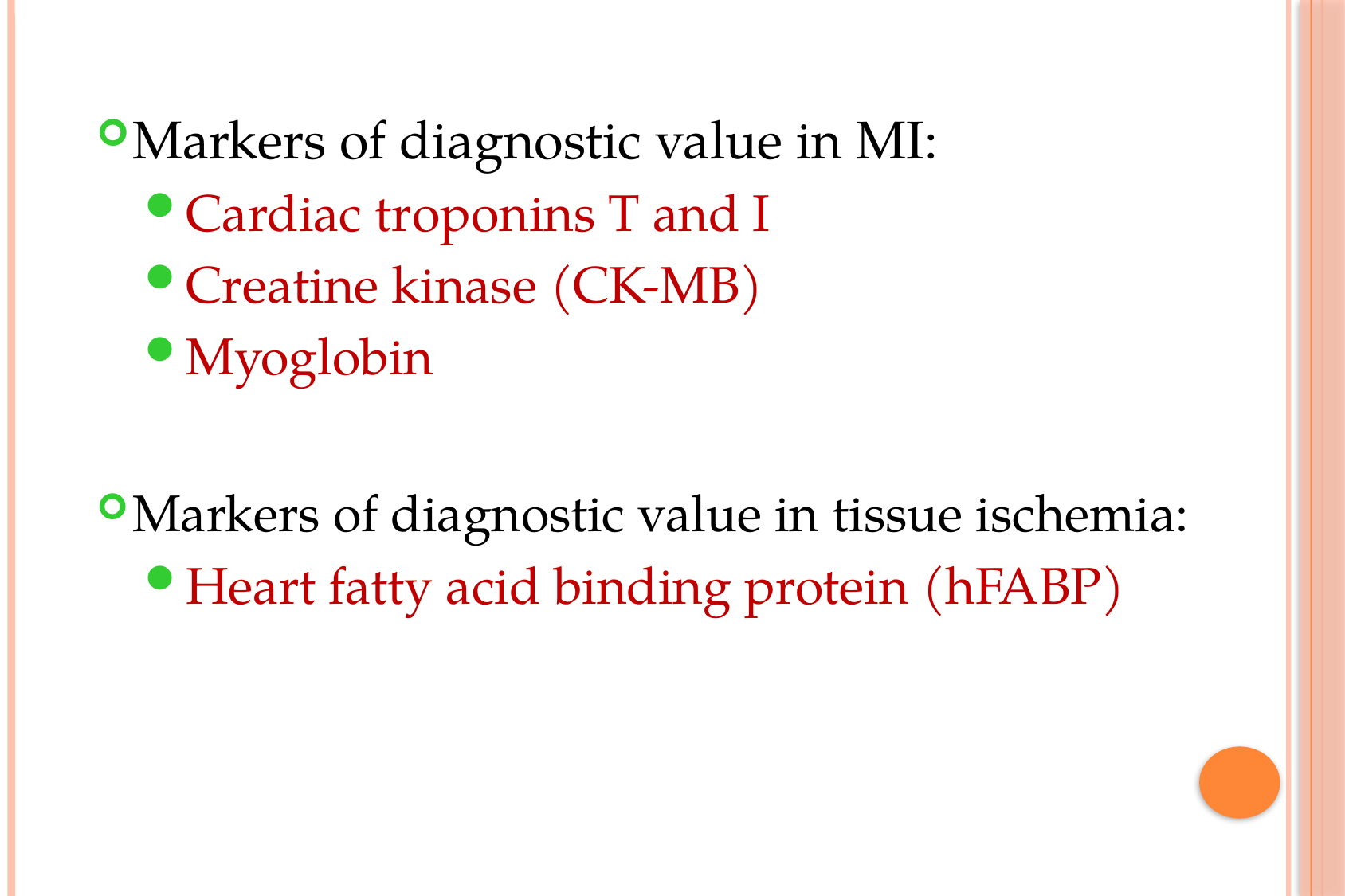

Markers of diagnostic value in MI:
Cardiac troponins T and I
Creatine kinase (CK-MB)
Myoglobin

Markers of diagnostic value in tissue ischemia:
Heart fatty acid binding protein (hFABP)